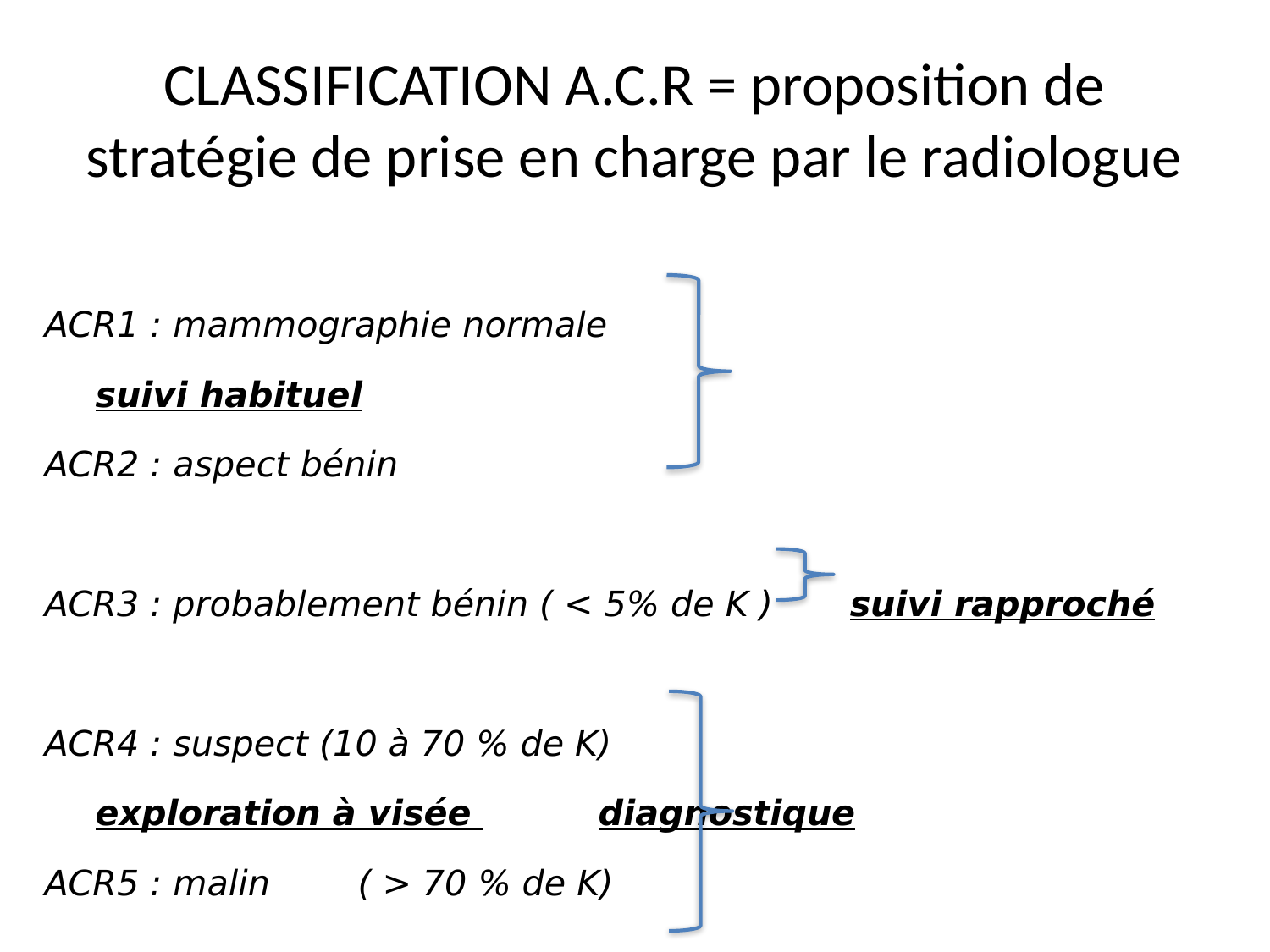

# CLASSIFICATION A.C.R = proposition de stratégie de prise en charge par le radiologue
ACR1 : mammographie normale
 													suivi habituel
ACR2 : aspect bénin

ACR3 : probablement bénin ( < 5% de K )		suivi rapproché

ACR4 : suspect (10 à 70 % de K)
													exploration à visée 												diagnostique
ACR5 : malin 	 ( > 70 % de K)